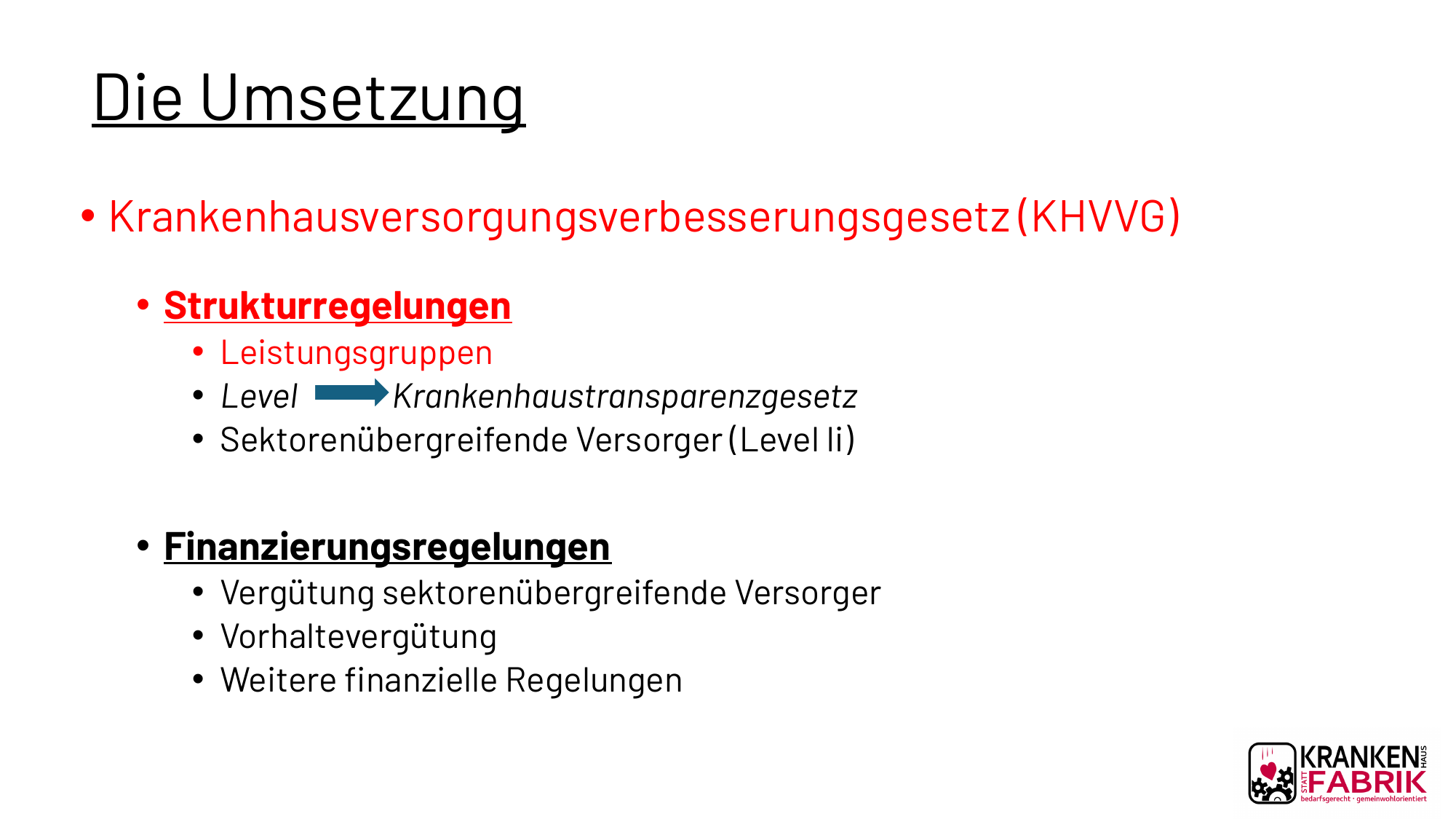

# Die Umsetzung
Krankenhausversorgungsverbesserungsgesetz (KHVVG)
Strukturregelungen
Leistungsgruppen
Level              Krankenhaustransparenzgesetz
Sektorenübergreifende Versorger (Level Ii)

Finanzierungsregelungen
Vergütung sektorenübergreifende Versorger
Vorhaltevergütung
Weitere finanzielle Regelungen